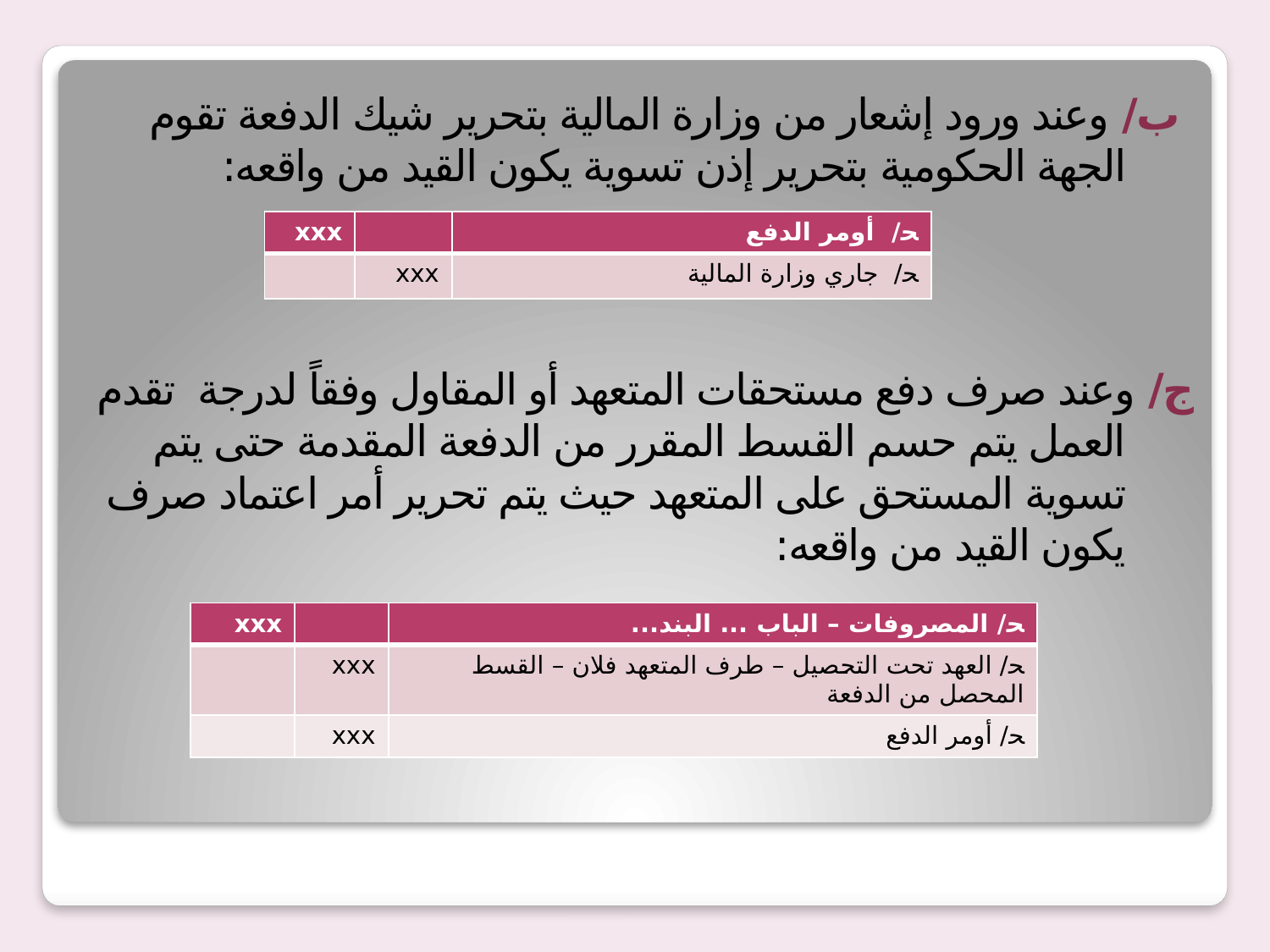

ب/ وعند ورود إشعار من وزارة المالية بتحرير شيك الدفعة تقوم الجهة الحكومية بتحرير إذن تسوية يكون القيد من واقعه:

ج/ وعند صرف دفع مستحقات المتعهد أو المقاول وفقاً لدرجة  تقدم العمل يتم حسم القسط المقرر من الدفعة المقدمة حتى يتم تسوية المستحق على المتعهد حيث يتم تحرير أمر اعتماد صرف يكون القيد من واقعه:

| xxx |  | ﺤ/ أومر الدفع |
| --- | --- | --- |
|  | xxx | ﺤ/ جاري وزارة المالية |
| xxx |  | ﺤ/ المصروفات – الباب ... البند... |
| --- | --- | --- |
|  | xxx | ﺤ/ العهد تحت التحصيل – طرف المتعهد فلان – القسط المحصل من الدفعة |
|  | xxx | ﺤ/ أومر الدفع |